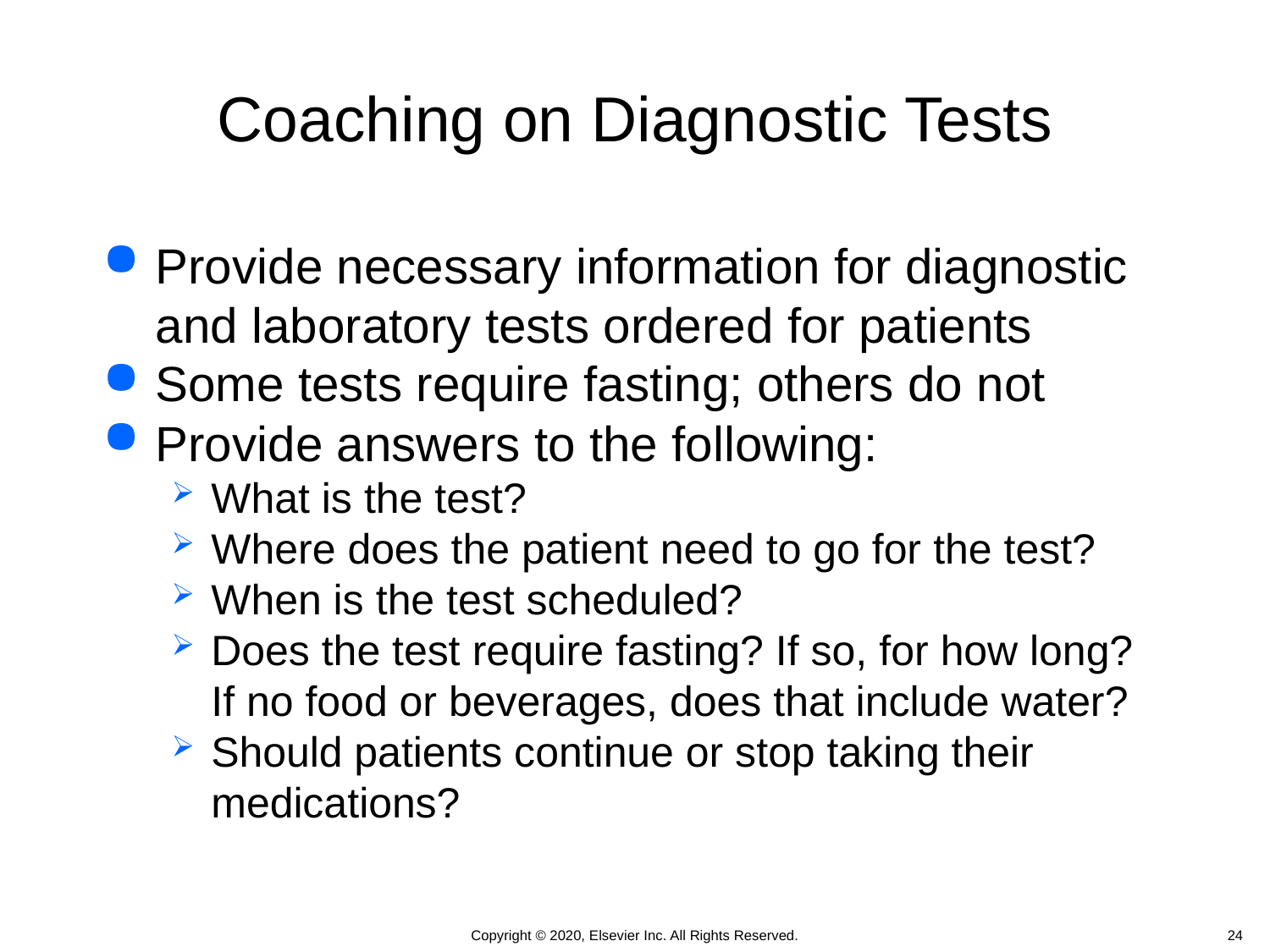

# Coaching on Diagnostic Tests
Provide necessary information for diagnostic and laboratory tests ordered for patients
Some tests require fasting; others do not
Provide answers to the following:
What is the test?
Where does the patient need to go for the test?
When is the test scheduled?
Does the test require fasting? If so, for how long? If no food or beverages, does that include water?
Should patients continue or stop taking their medications?

 24